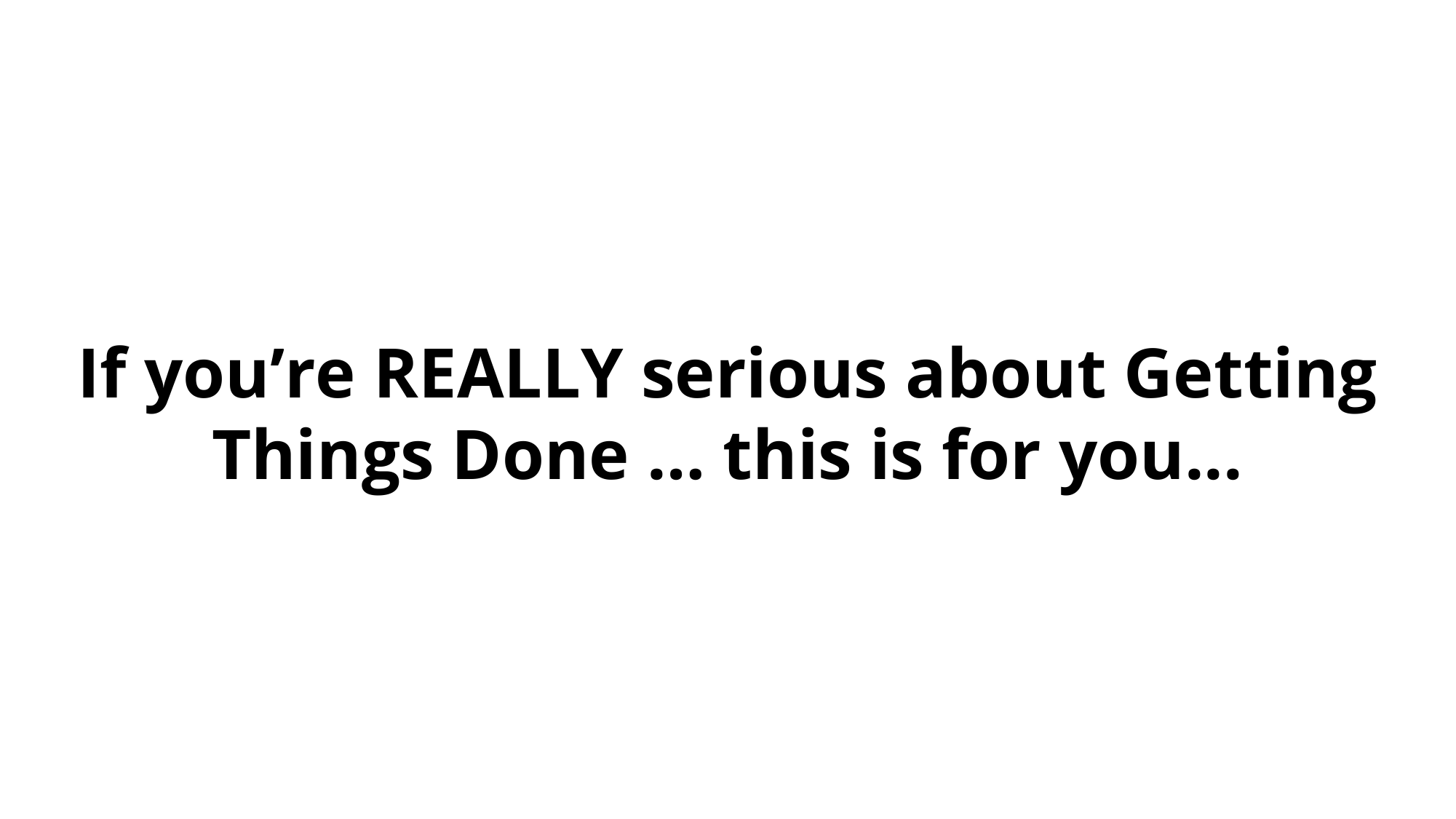

If you’re REALLY serious about Getting Things Done … this is for you...